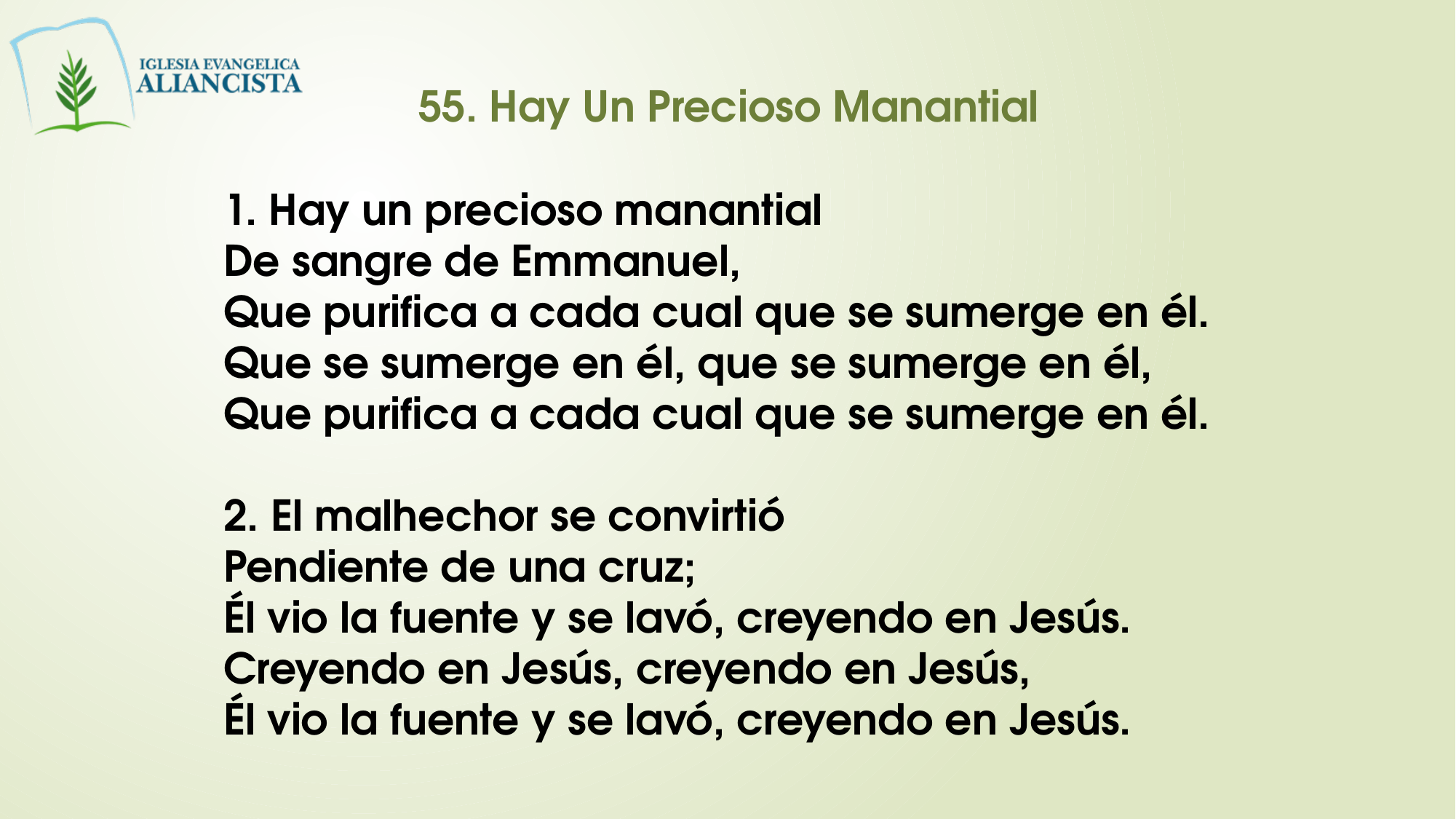

55. Hay Un Precioso Manantial
1. Hay un precioso manantial
De sangre de Emmanuel,
Que purifica a cada cual que se sumerge en él.
Que se sumerge en él, que se sumerge en él,
Que purifica a cada cual que se sumerge en él.

2. El malhechor se convirtió
Pendiente de una cruz;
Él vio la fuente y se lavó, creyendo en Jesús.
Creyendo en Jesús, creyendo en Jesús,
Él vio la fuente y se lavó, creyendo en Jesús.